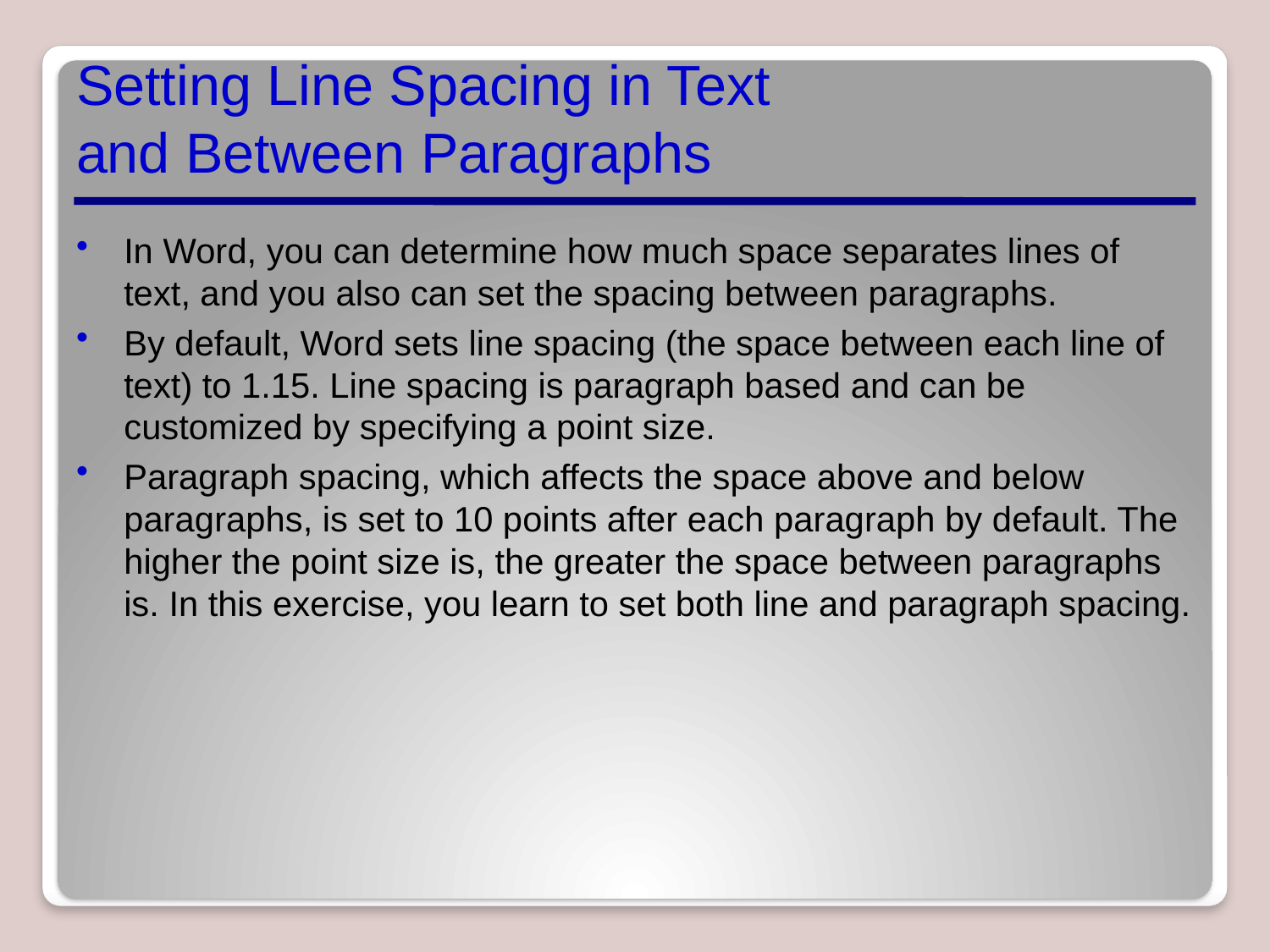

# Setting Line Spacing in Text and Between Paragraphs
In Word, you can determine how much space separates lines of text, and you also can set the spacing between paragraphs.
By default, Word sets line spacing (the space between each line of text) to 1.15. Line spacing is paragraph based and can be customized by specifying a point size.
Paragraph spacing, which affects the space above and below paragraphs, is set to 10 points after each paragraph by default. The higher the point size is, the greater the space between paragraphs is. In this exercise, you learn to set both line and paragraph spacing.